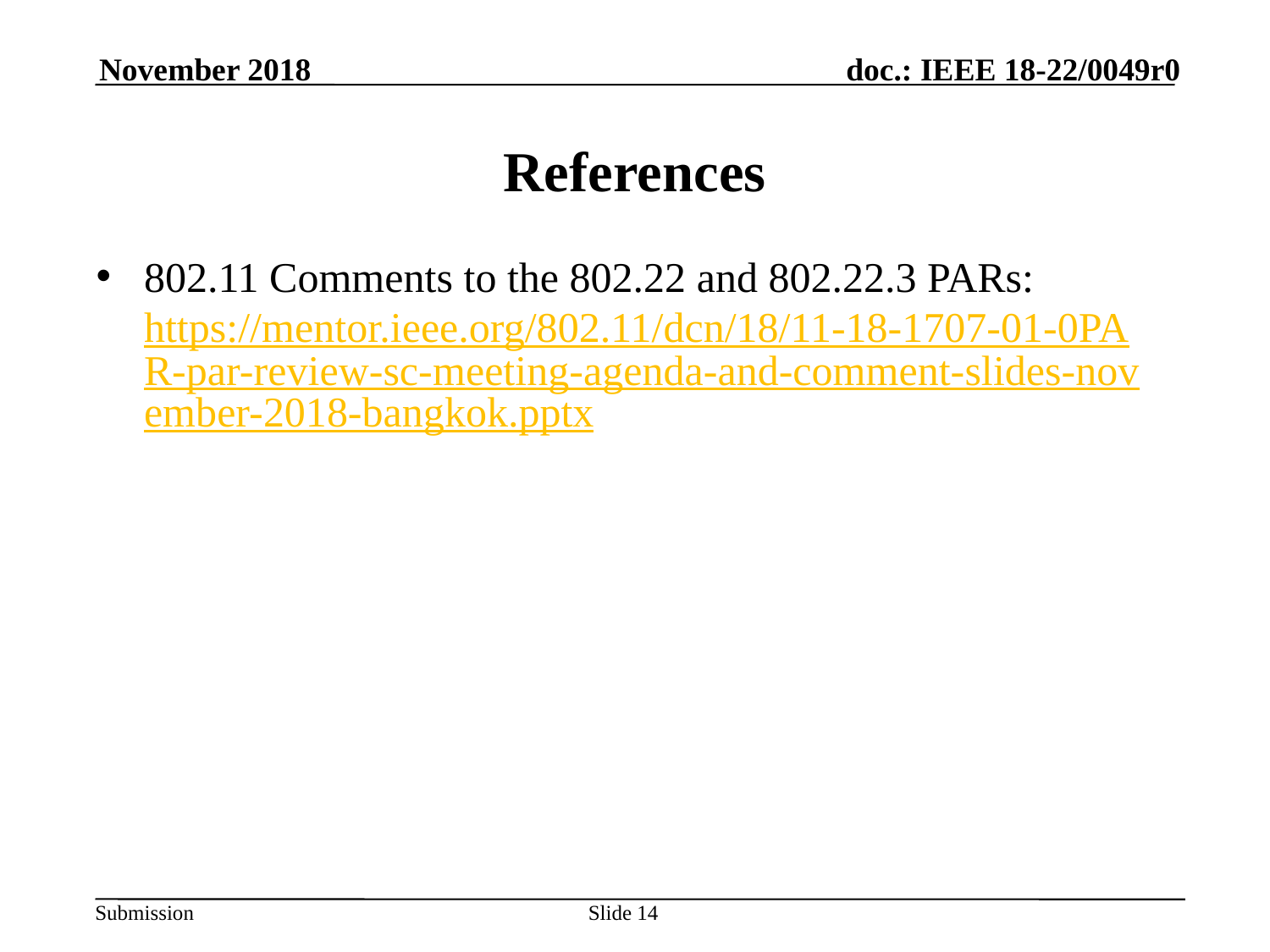

November 2018
# References
802.11 Comments to the 802.22 and 802.22.3 PARs: https://mentor.ieee.org/802.11/dcn/18/11-18-1707-01-0PAR-par-review-sc-meeting-agenda-and-comment-slides-november-2018-bangkok.pptx

Slide 14